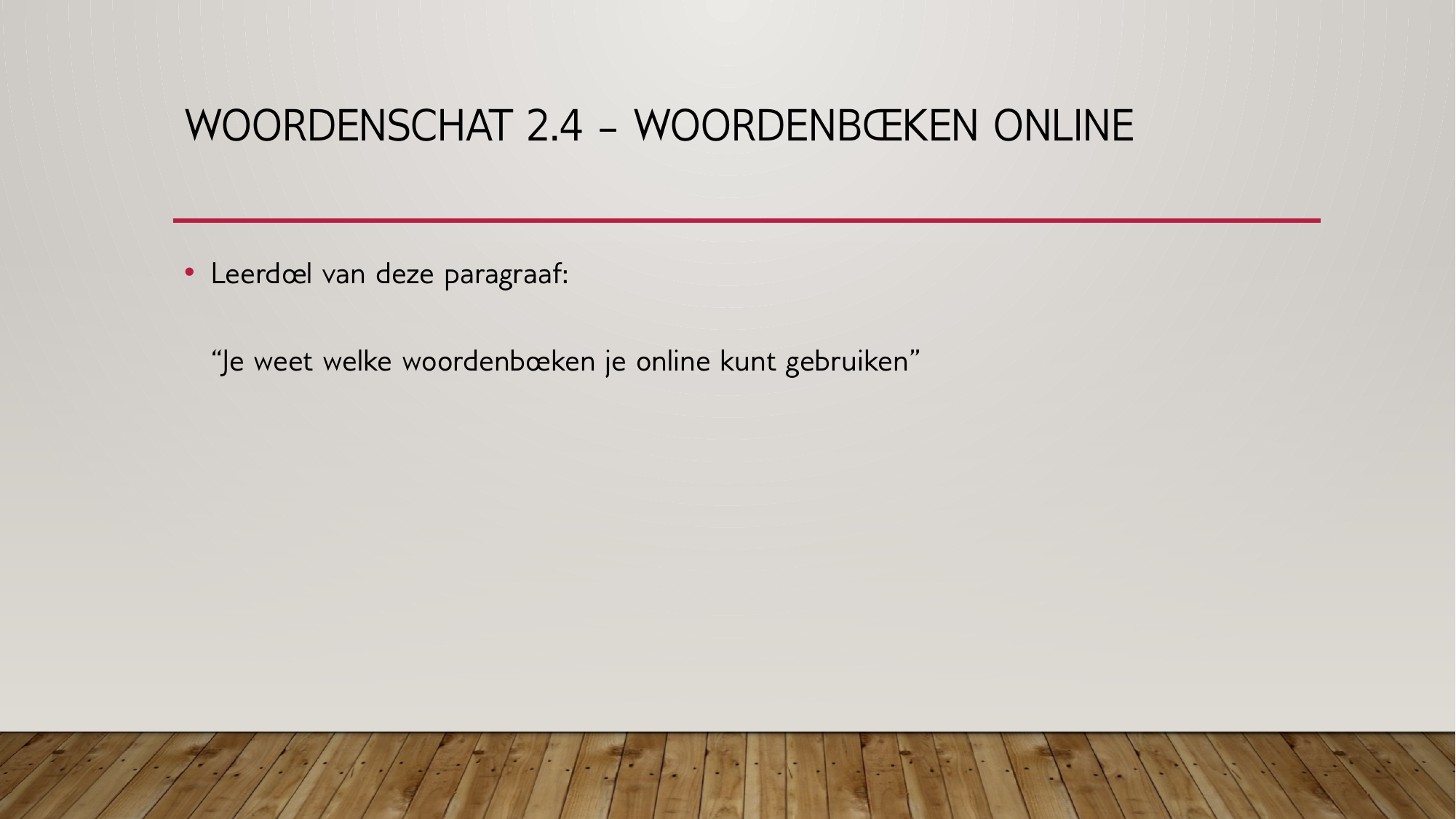

# Woordenschat 2.4 – Woordenboeken online
Leerdoel van deze paragraaf:
“Je weet welke woordenboeken je online kunt gebruiken”